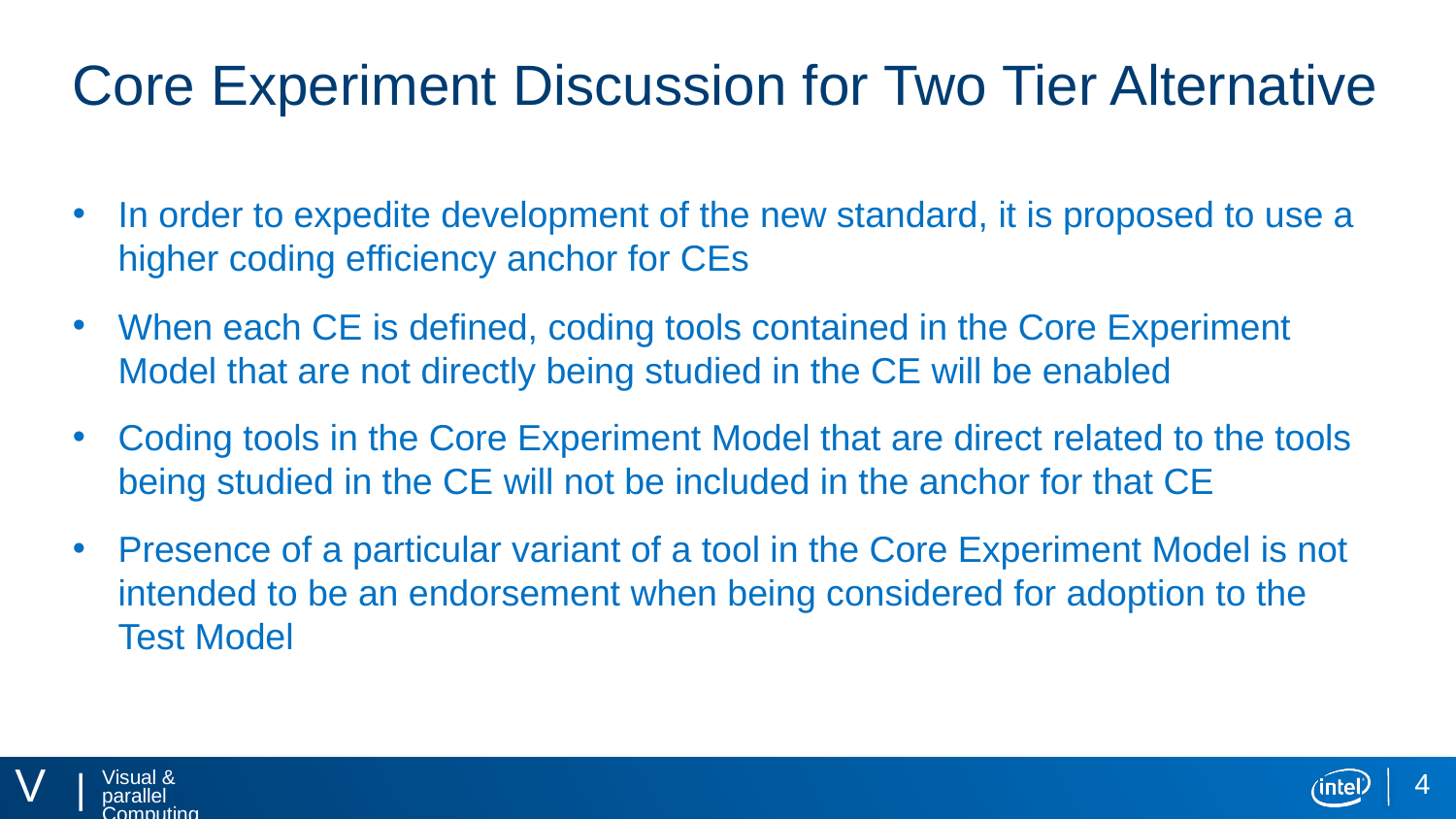

# Core Experiment Discussion for Two Tier Alternative
In order to expedite development of the new standard, it is proposed to use a higher coding efficiency anchor for CEs
When each CE is defined, coding tools contained in the Core Experiment Model that are not directly being studied in the CE will be enabled
Coding tools in the Core Experiment Model that are direct related to the tools being studied in the CE will not be included in the anchor for that CE
Presence of a particular variant of a tool in the Core Experiment Model is not intended to be an endorsement when being considered for adoption to the Test Model

4